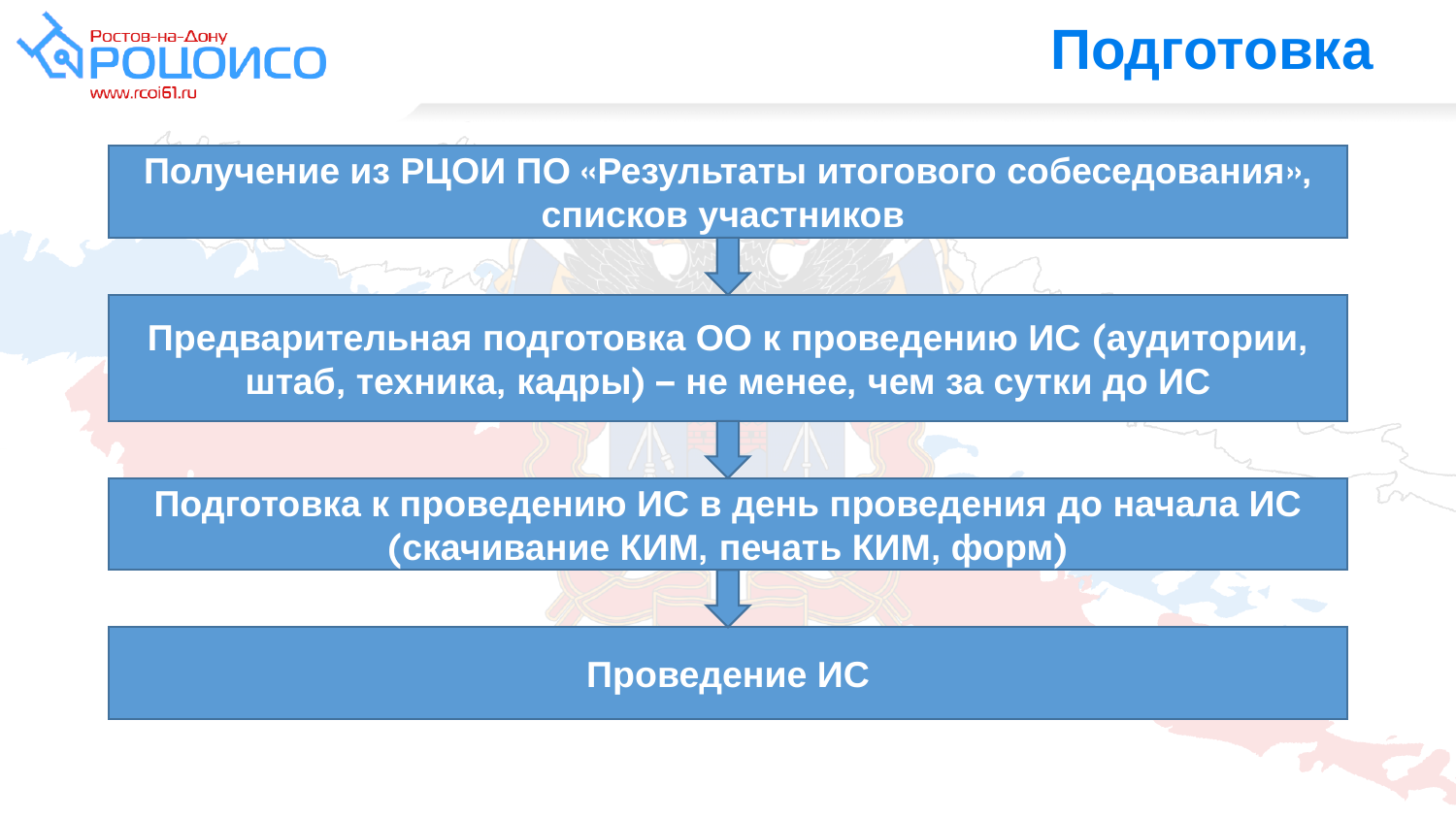

# Подготовка
Получение из РЦОИ ПО «Результаты итогового собеседования», списков участников

Предварительная подготовка ОО к проведению ИС (аудитории, штаб, техника, кадры) – не менее, чем за сутки до ИС

Подготовка к проведению ИС в день проведения до начала ИС (скачивание КИМ, печать КИМ, форм)

Проведение ИС